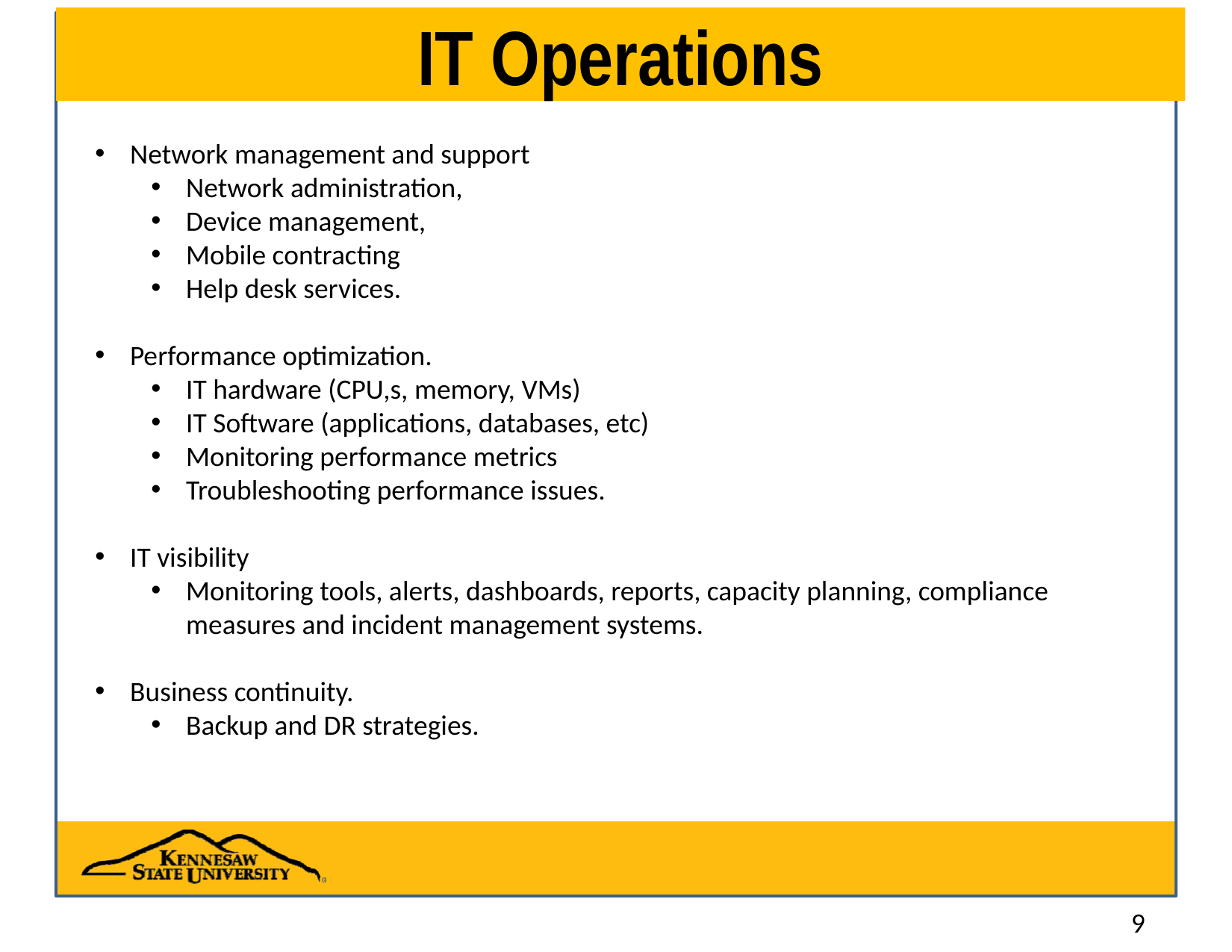

# IT Operations
Network management and support
Network administration,
Device management,
Mobile contracting
Help desk services.

Performance optimization.
IT hardware (CPU,s, memory, VMs)
IT Software (applications, databases, etc)
Monitoring performance metrics
Troubleshooting performance issues.

IT visibility
Monitoring tools, alerts, dashboards, reports, capacity planning, compliance measures and incident management systems.

Business continuity.
Backup and DR strategies.